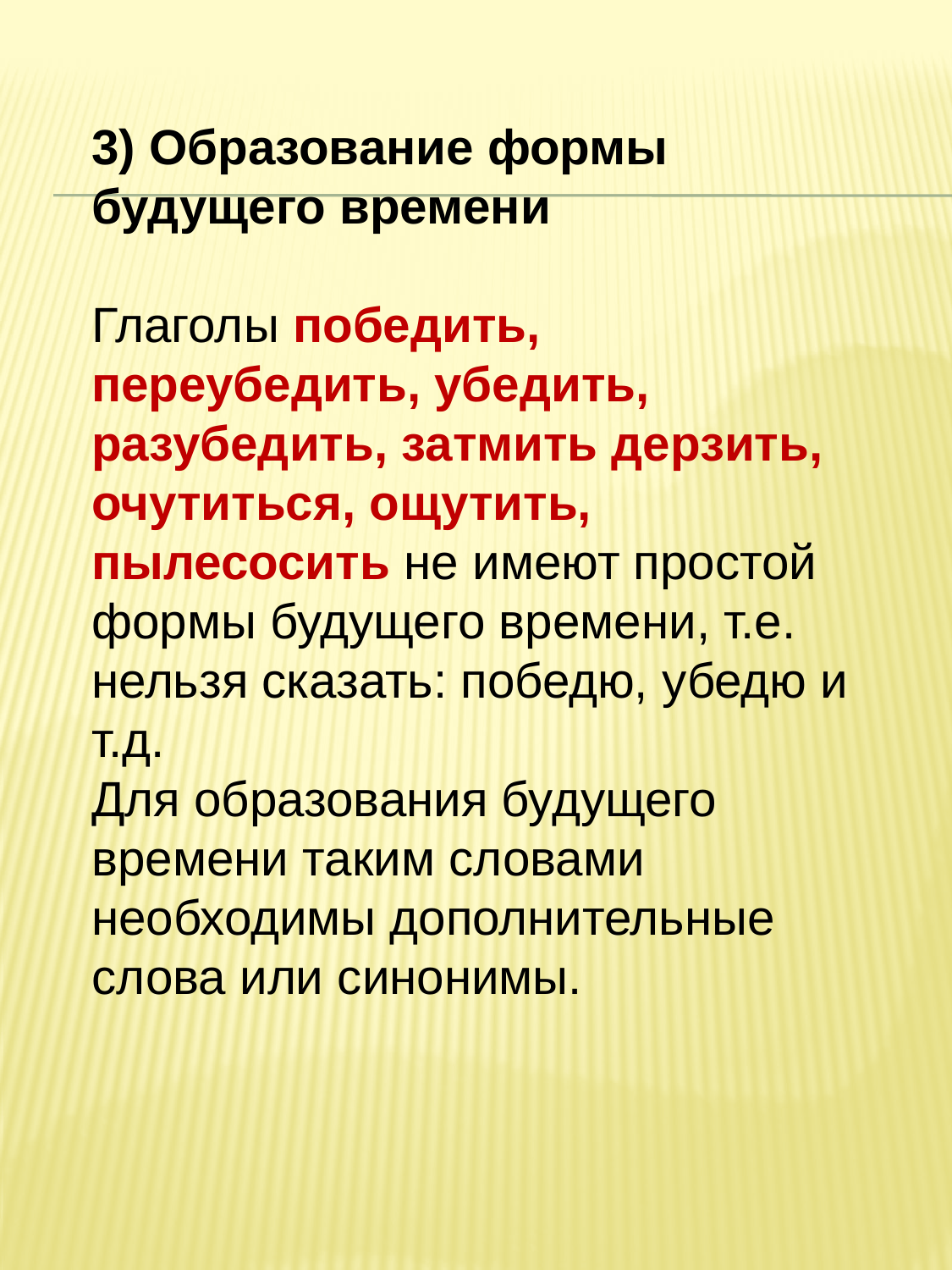

3) Образование формы будущего времени
Глаголы победить, переубедить, убедить, разубедить, затмить дерзить, очутиться, ощутить, пылесосить не имеют простой формы будущего времени, т.е. нельзя сказать: победю, убедю и т.д.
Для образования будущего времени таким словами необходимы дополнительные слова или синонимы.